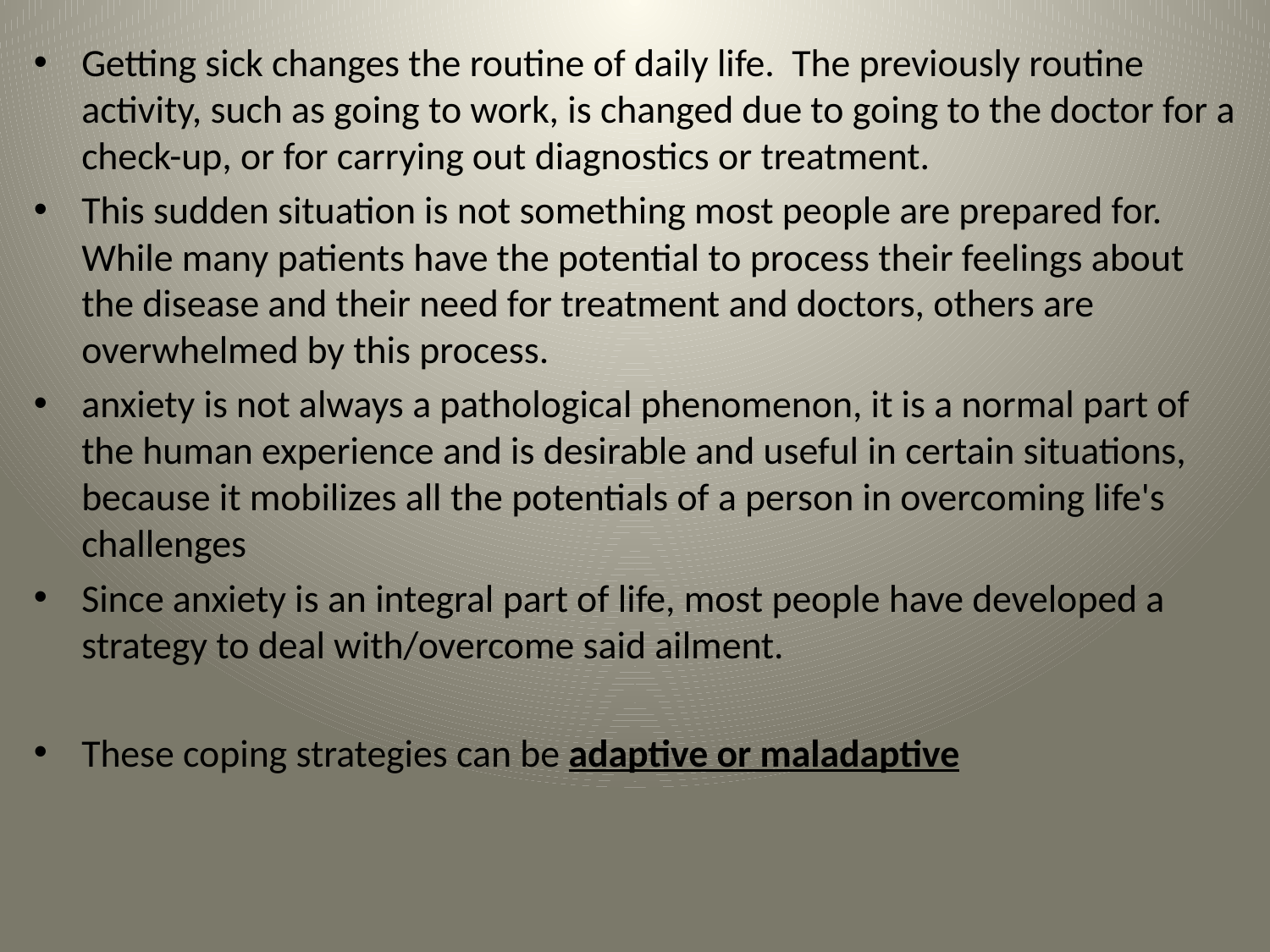

Getting sick changes the routine of daily life.  The previously routine activity, such as going to work, is changed due to going to the doctor for a check-up, or for carrying out diagnostics or treatment.
This sudden situation is not something most people are prepared for. While many patients have the potential to process their feelings about the disease and their need for treatment and doctors, others are overwhelmed by this process.
anxiety is not always a pathological phenomenon, it is a normal part of the human experience and is desirable and useful in certain situations, because it mobilizes all the potentials of a person in overcoming life's challenges
Since anxiety is an integral part of life, most people have developed a strategy to deal with/overcome said ailment.

These coping strategies can be adaptive or maladaptive